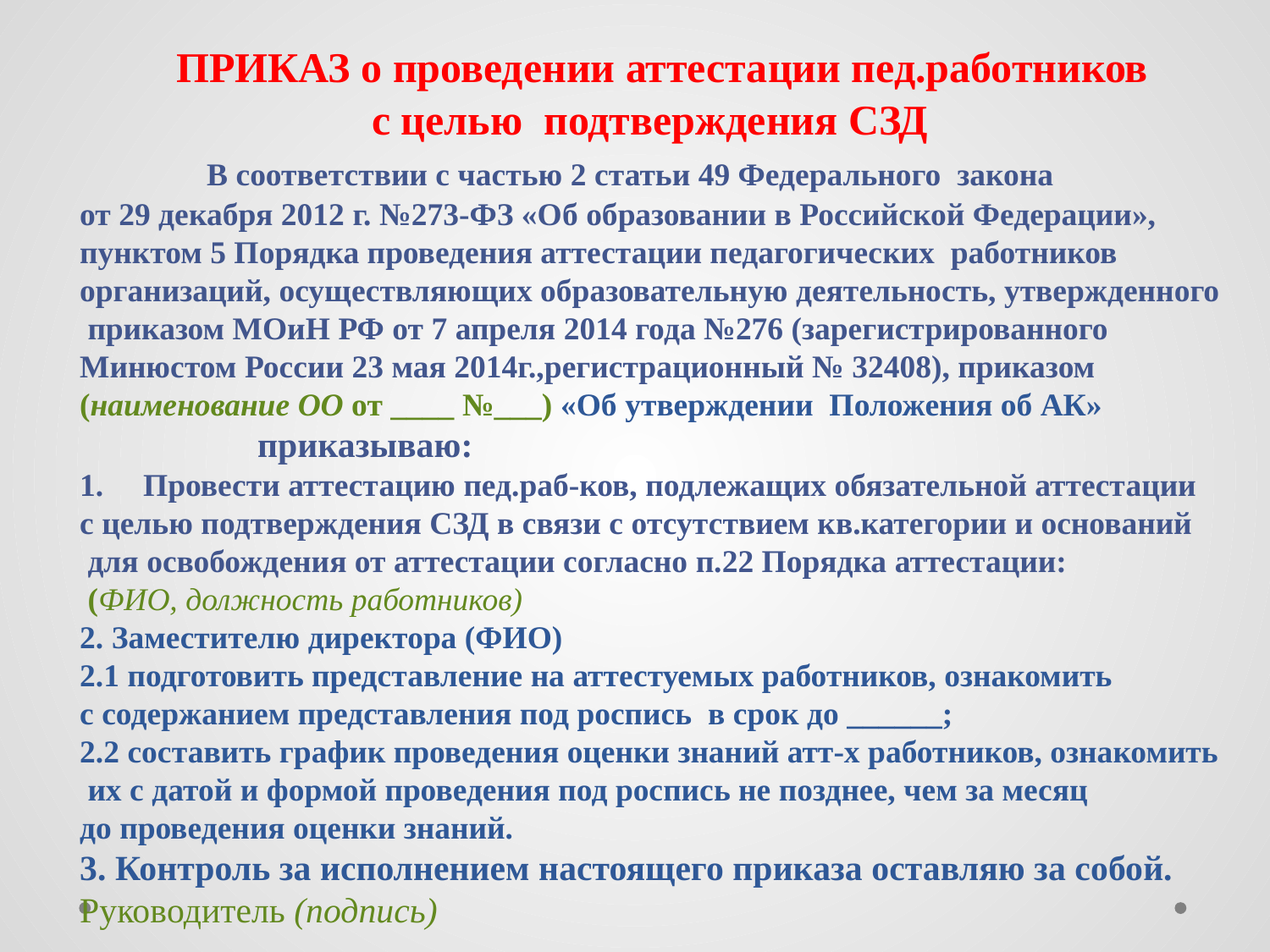

ПРИКАЗ о проведении аттестации пед.работников
с целью  подтверждения СЗД
	В соответствии с частью 2 статьи 49 Федерального  закона
от 29 декабря 2012 г. №273-ФЗ «Об образовании в Российской Федерации»,
пунктом 5 Порядка проведения аттестации педагогических  работников
организаций, осуществляющих образовательную деятельность, утвержденного
 приказом МОиН РФ от 7 апреля 2014 года №276 (зарегистрированного
Минюстом России 23 мая 2014г.,регистрационный № 32408), приказом
(наименование ОО от ____ №___) «Об утверждении  Положения об АК»
                    приказываю:
Провести аттестацию пед.раб-ков, подлежащих обязательной аттестации
с целью подтверждения СЗД в связи с отсутствием кв.категории и оснований
 для освобождения от аттестации согласно п.22 Порядка аттестации:
 (ФИО, должность работников)
2. Заместителю директора (ФИО)
2.1 подготовить представление на аттестуемых работников, ознакомить
с содержанием представления под роспись  в срок до ______;
2.2 составить график проведения оценки знаний атт-х работников, ознакомить
 их с датой и формой проведения под роспись не позднее, чем за месяц
до проведения оценки знаний.
3. Контроль за исполнением настоящего приказа оставляю за собой.
Руководитель (подпись)